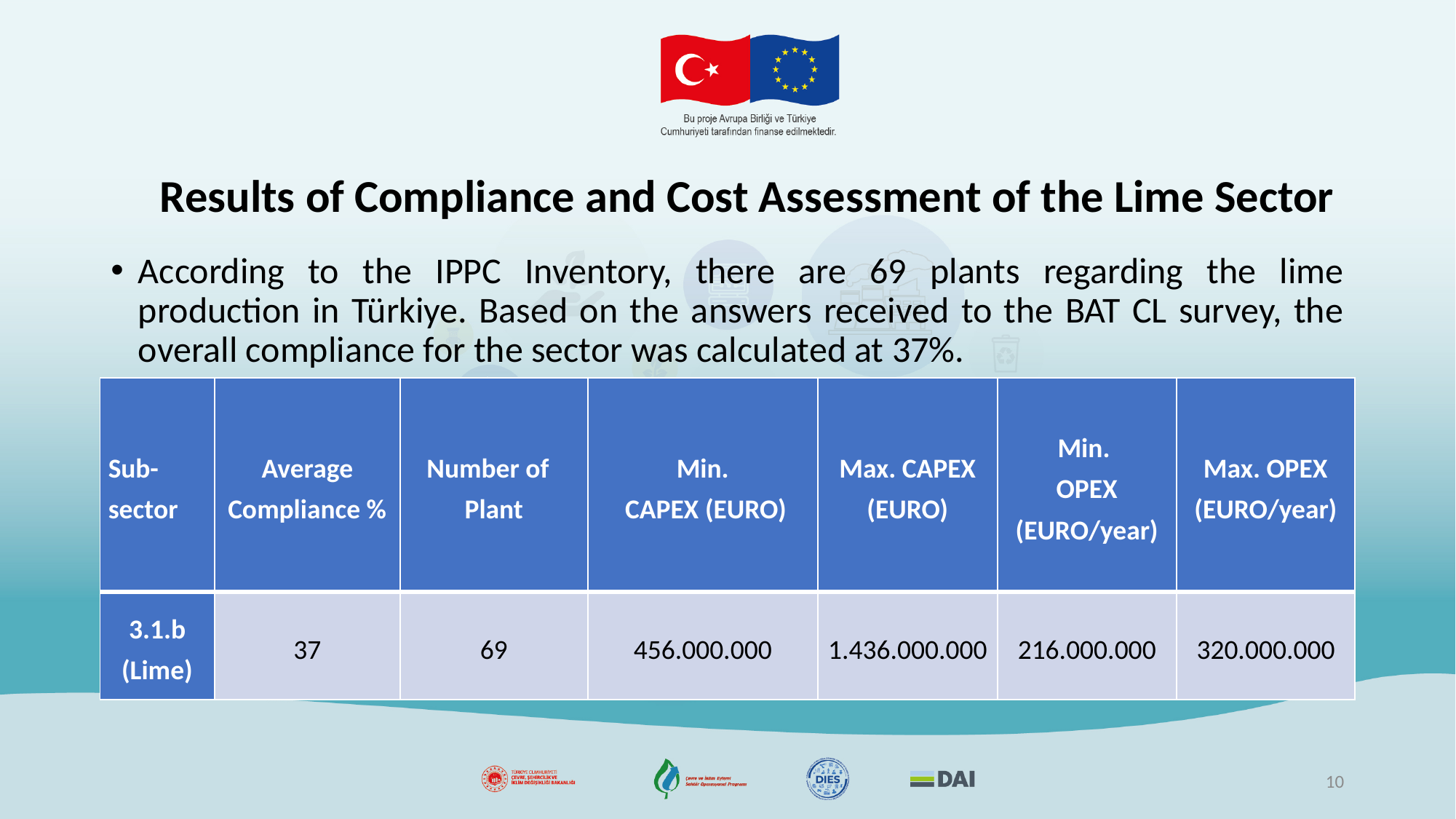

# Results of Compliance and Cost Assessment of the Lime Sector
According to the IPPC Inventory, there are 69 plants regarding the lime production in Türkiye. Based on the answers received to the BAT CL survey, the overall compliance for the sector was calculated at 37%.
| Sub-sector | Average Compliance % | Number of Plant | Min. CAPEX (EURO) | Max. CAPEX (EURO) | Min. OPEX (EURO/year) | Max. OPEX (EURO/year) |
| --- | --- | --- | --- | --- | --- | --- |
| 3.1.b (Lime) | 37 | 69 | 456.000.000 | 1.436.000.000 | 216.000.000 | 320.000.000 |
10